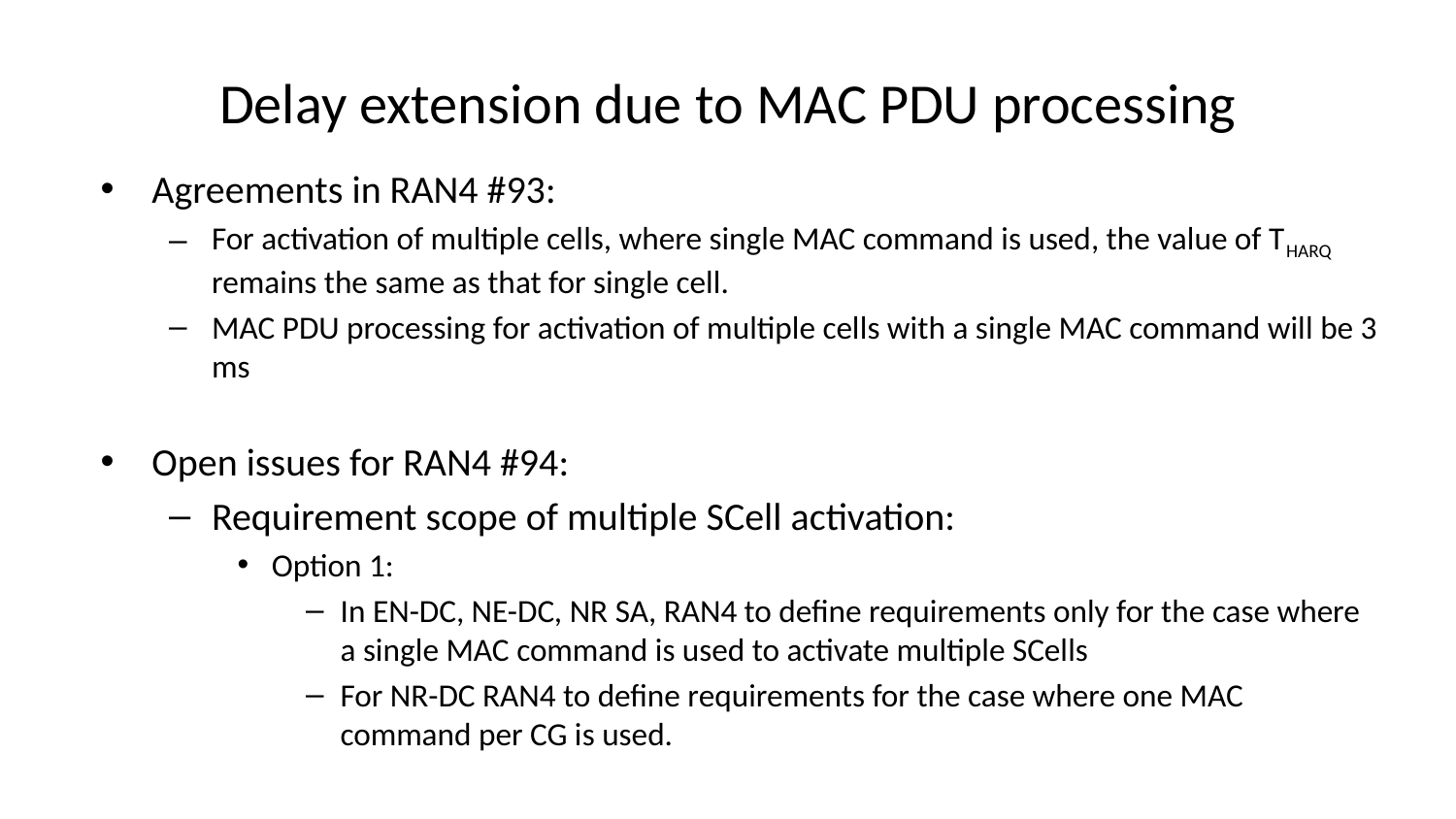

# Delay extension due to MAC PDU processing
Agreements in RAN4 #93:
For activation of multiple cells, where single MAC command is used, the value of THARQ remains the same as that for single cell.
MAC PDU processing for activation of multiple cells with a single MAC command will be 3 ms

Open issues for RAN4 #94:
Requirement scope of multiple SCell activation:
Option 1:
In EN-DC, NE-DC, NR SA, RAN4 to define requirements only for the case where a single MAC command is used to activate multiple SCells
For NR-DC RAN4 to define requirements for the case where one MAC command per CG is used.